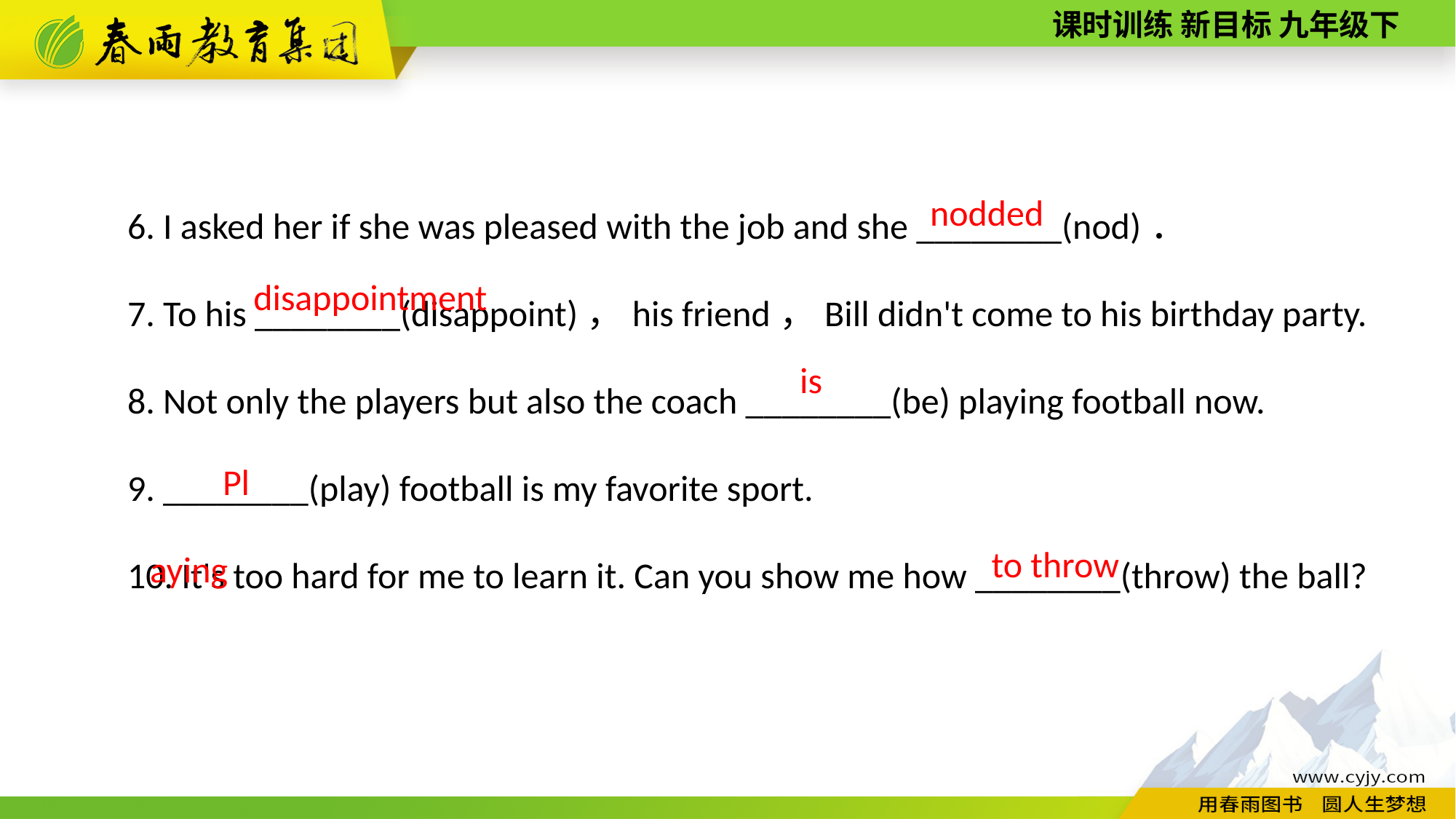

6. I asked her if she was pleased with the job and she ________(nod)．
7. To his ________(disappoint)，his friend，Bill didn't come to his birthday party.
8. Not only the players but also the coach ________(be) playing football now.
9. ________(play) football is my favorite sport.
10. It's too hard for me to learn it. Can you show me how ________(throw) the ball?
nodded
disappointment
is
Playing
to throw